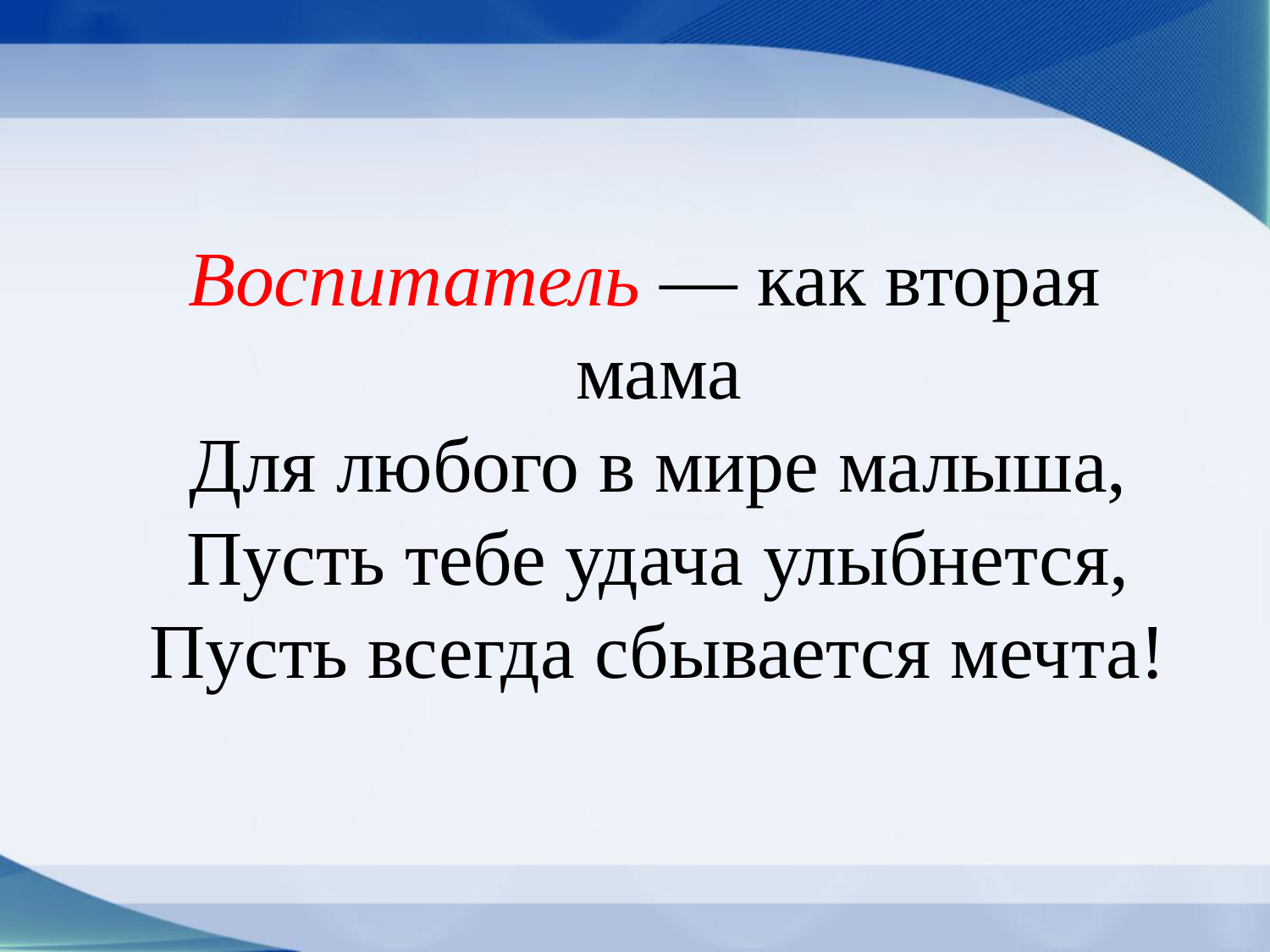

Воспитатель — как вторая мама
Для любого в мире малыша,
Пусть тебе удача улыбнется,
Пусть всегда сбывается мечта!